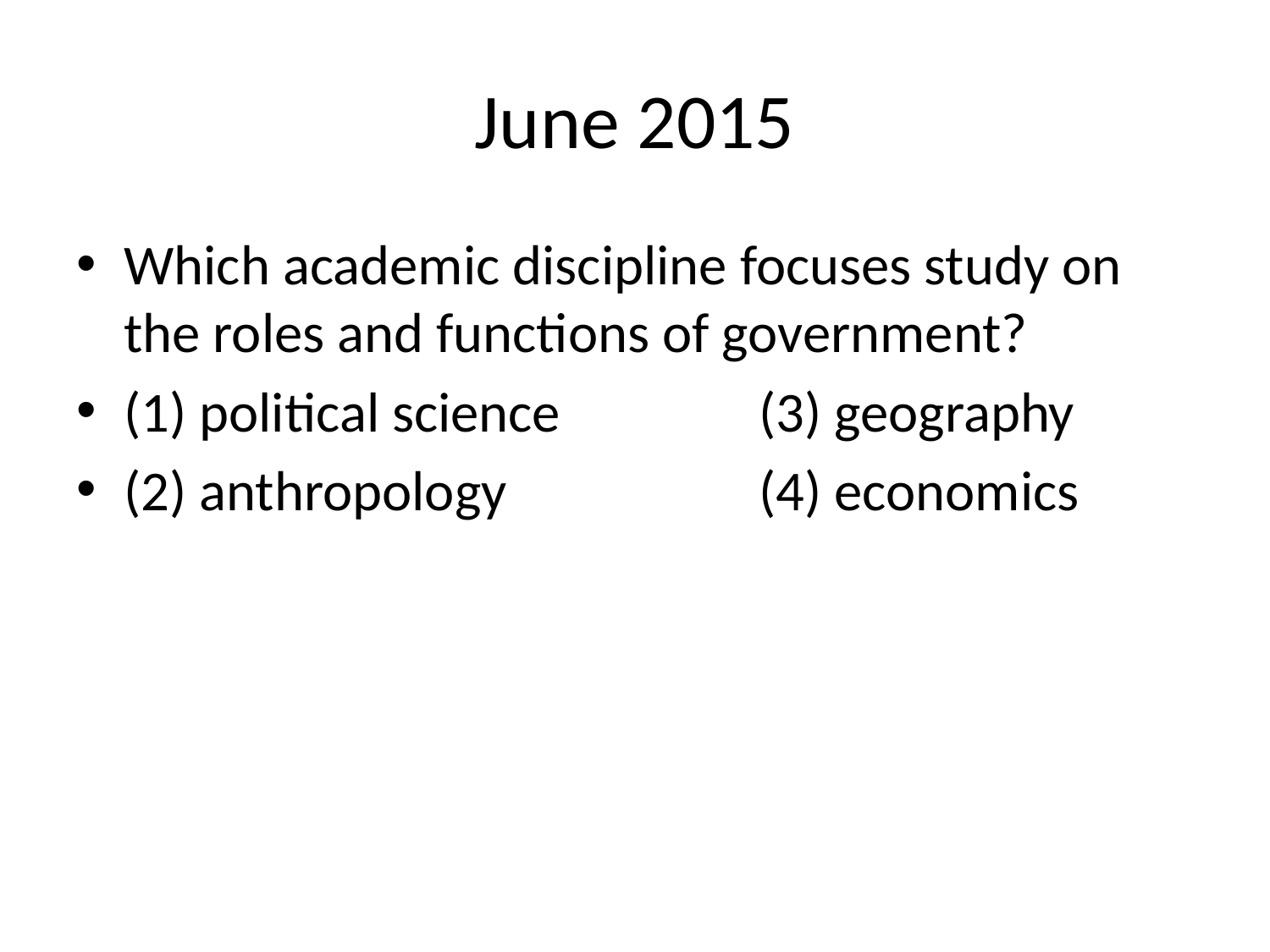

# June 2015
Which academic discipline focuses study on the roles and functions of government?
(1) political science 		(3) geography
(2) anthropology 		(4) economics